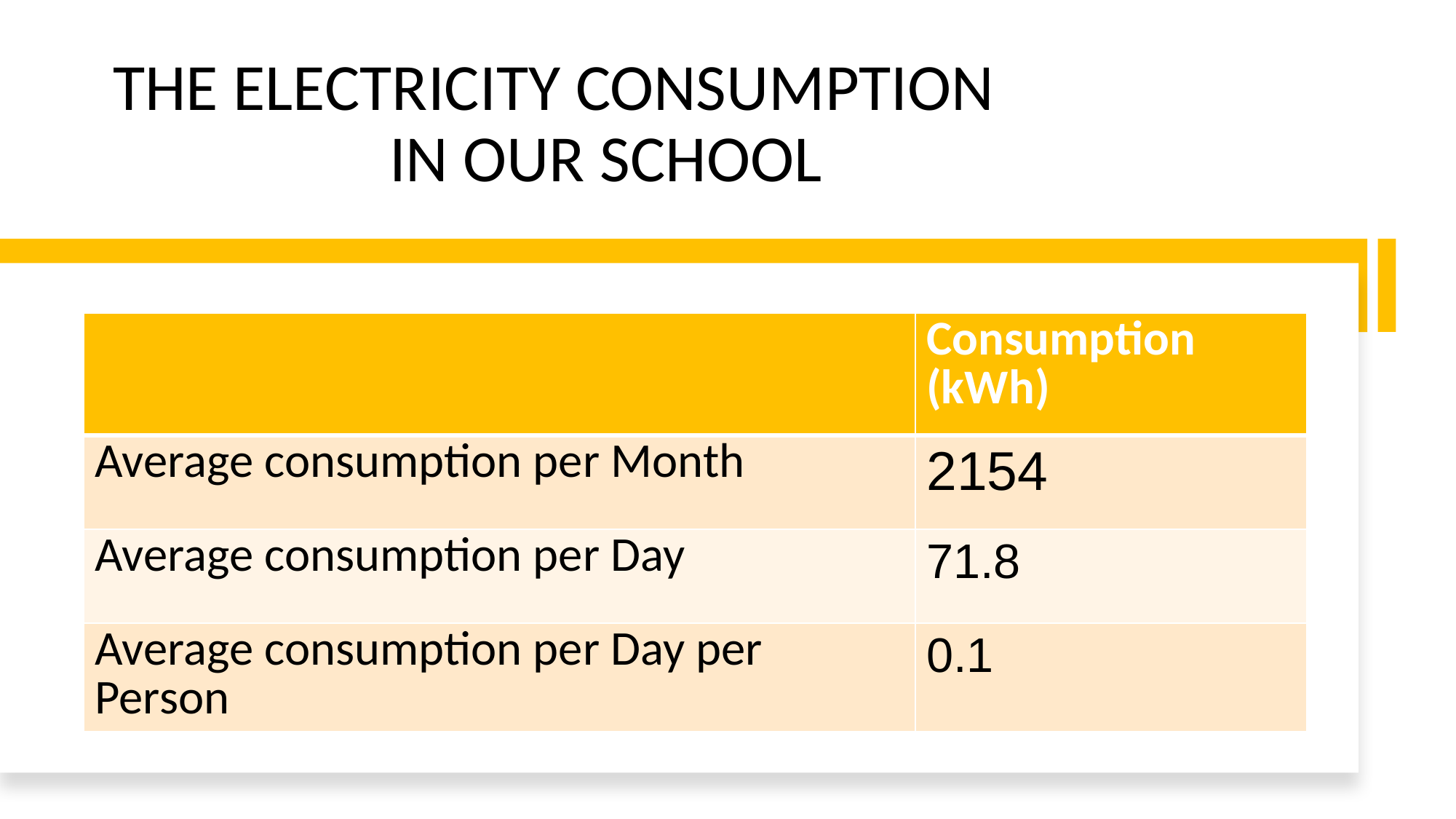

# THE ELECTRICITY CONSUMPTION                        IN OUR SCHOOL

|  | Consumption (kWh) |
| --- | --- |
| Average consumption per Month | 2154 |
| Average consumption per Day | 71.8 |
| Average consumption per Day per Person | 0.1 |